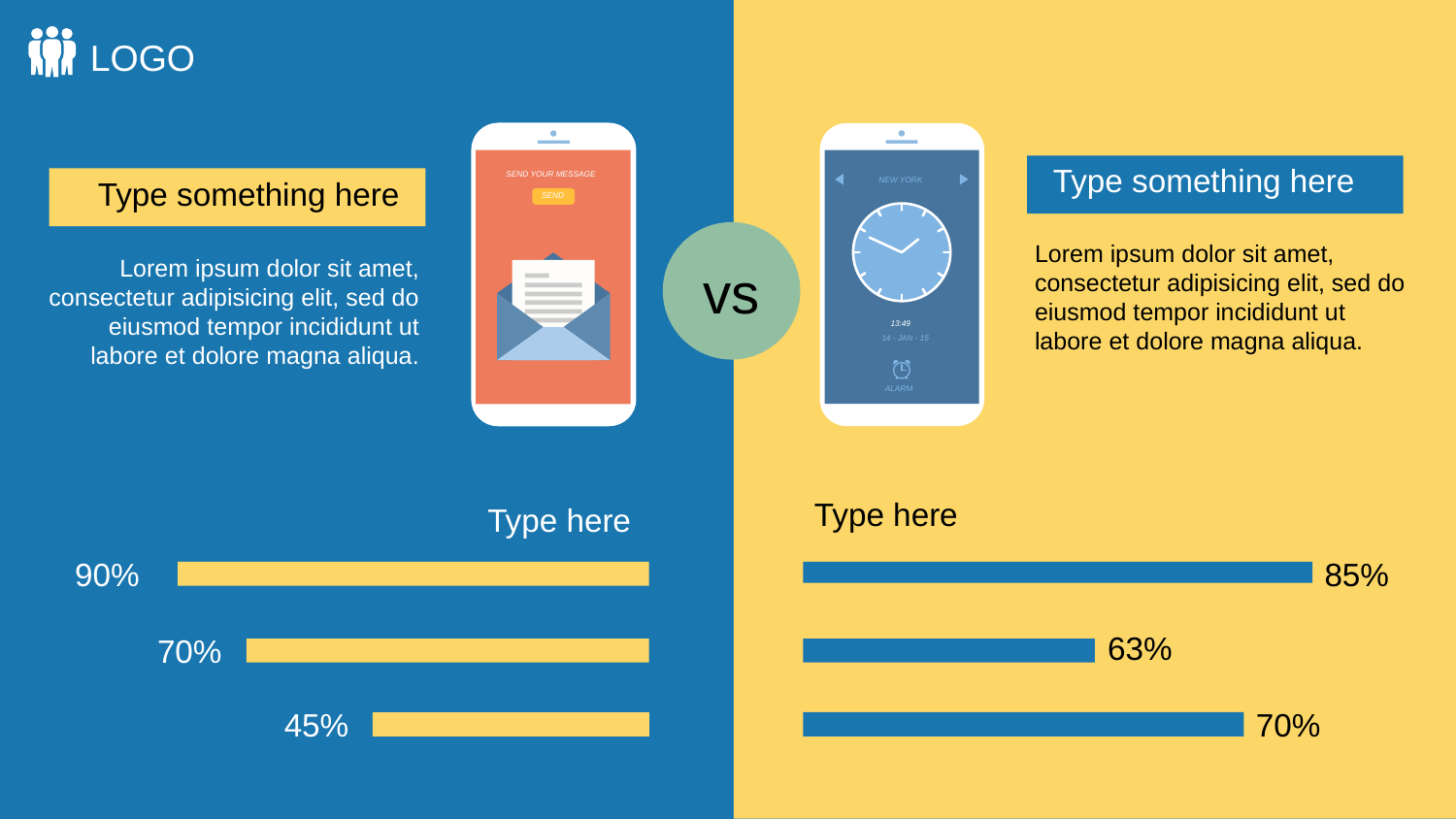

LOGO

SEND YOUR MESSAGE

SEND

NEW YORK

13:49
14 - JAN - 15

ALARM
Type something here

Type something here

vs
Lorem ipsum dolor sit amet, consectetur adipisicing elit, sed do eiusmod tempor incididunt ut labore et dolore magna aliqua.
Lorem ipsum dolor sit amet, consectetur adipisicing elit, sed do eiusmod tempor incididunt ut labore et dolore magna aliqua.
Type here
Type here
90%
85%

63%
70%

45%
70%